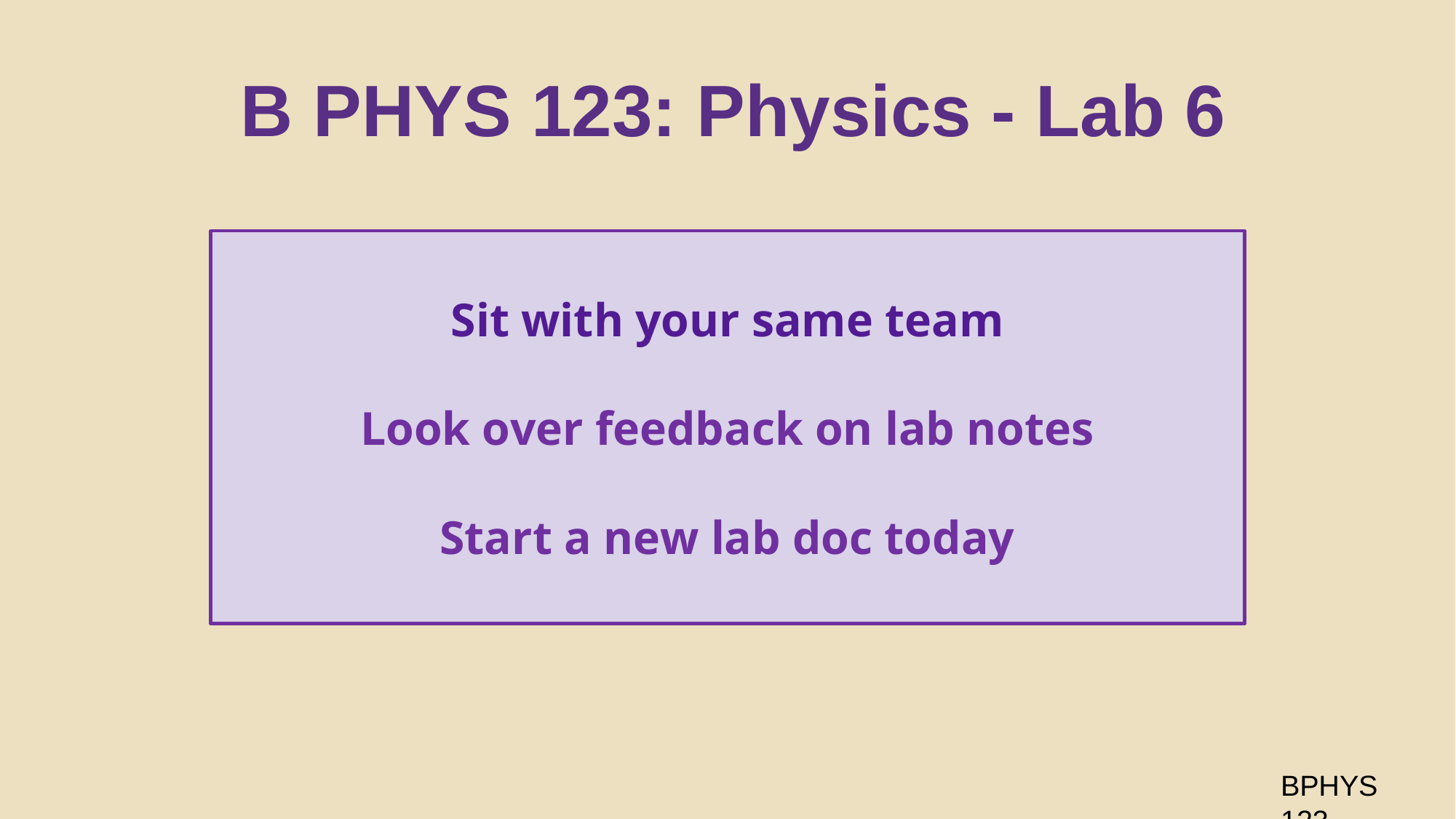

B PHYS 123: Physics - Lab 6

Sit with your same team

Look over feedback on lab notes

Start a new lab doc today

BPHYS 123